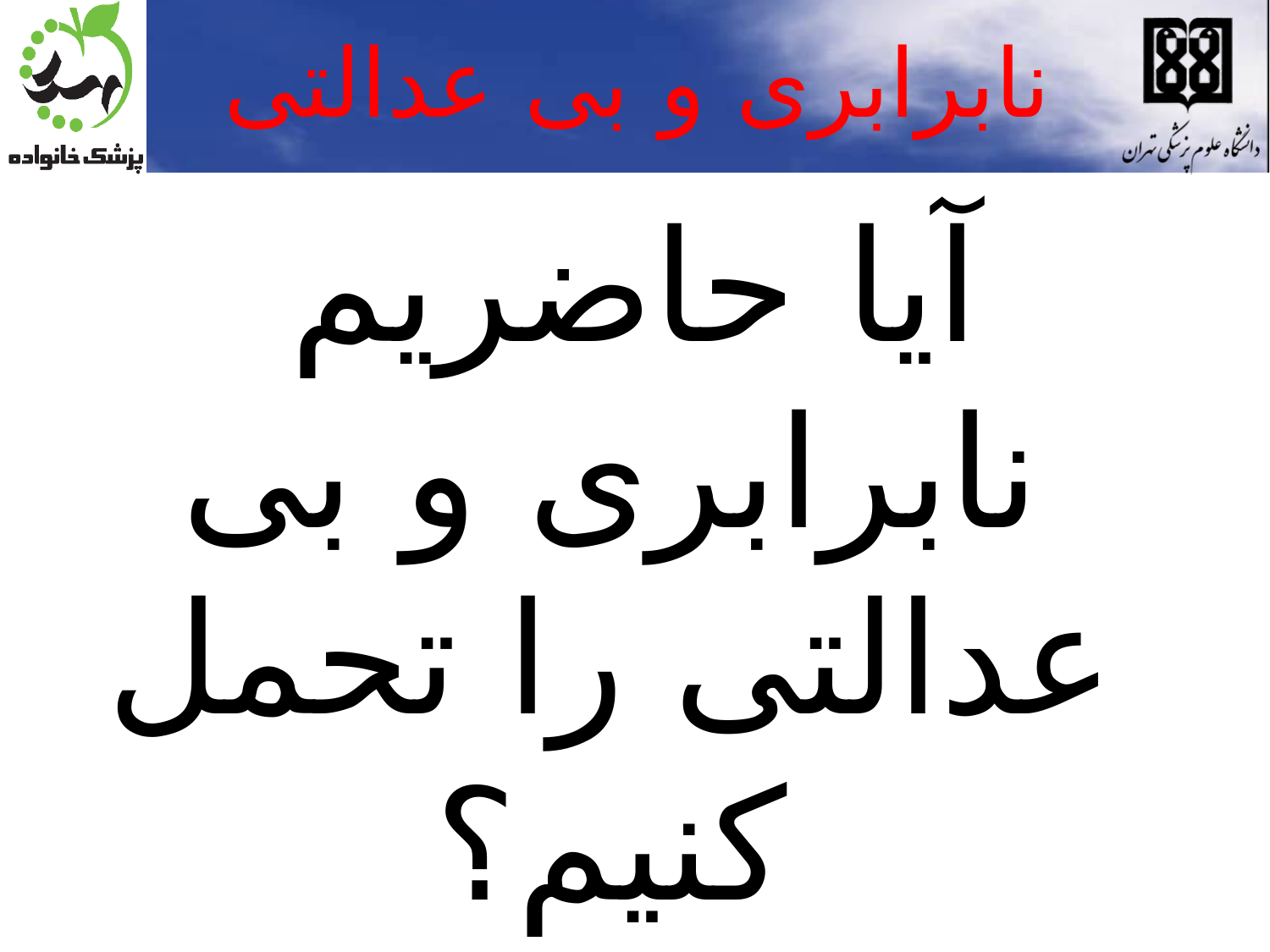

# نابرابری و بی عدالتی
آیا حاضریم نابرابری و بی عدالتی را تحمل کنیم؟
در کدام موارد؟